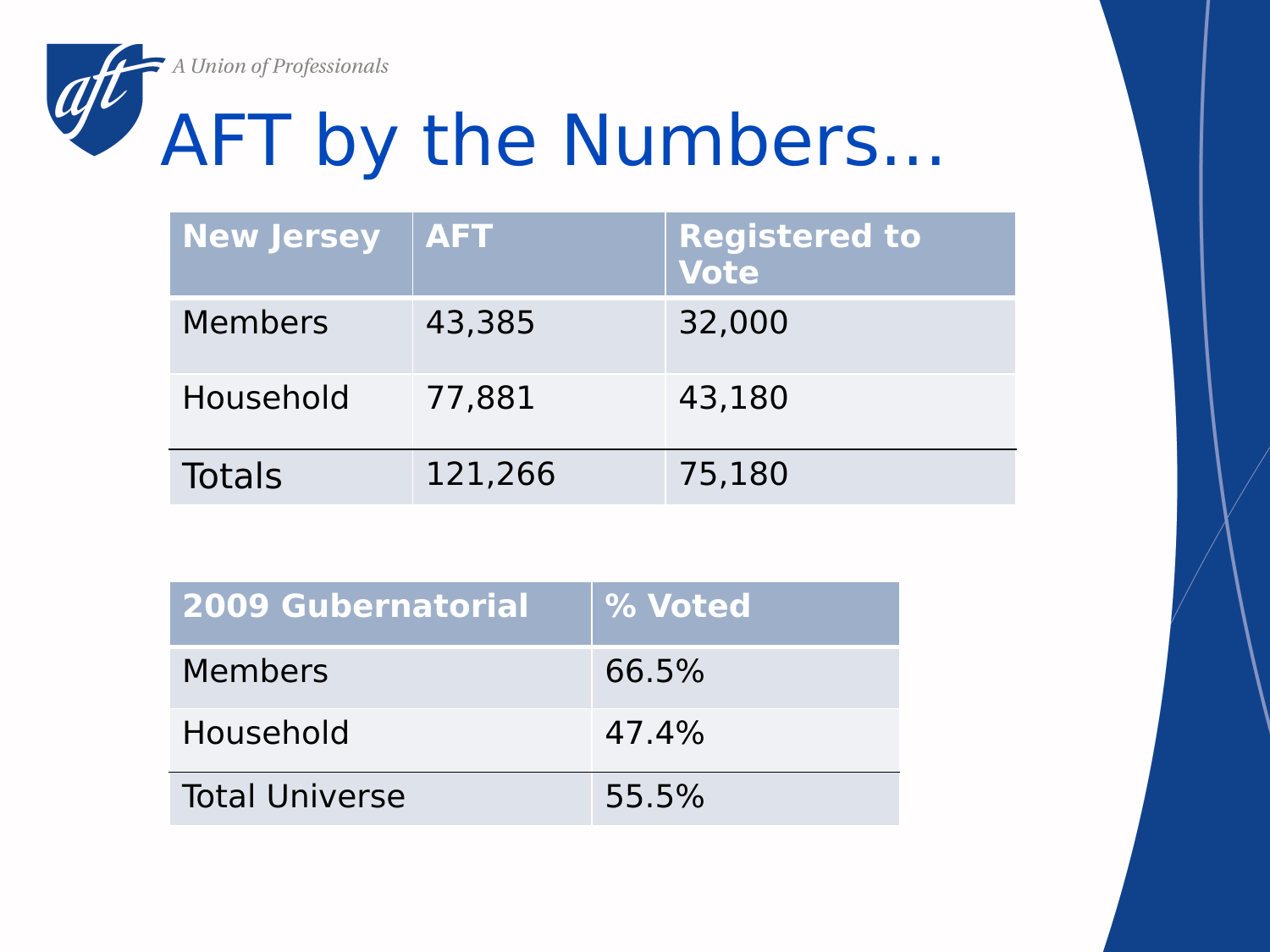

# AFT by the Numbers...
| New Jersey | AFT | Registered to Vote |
| --- | --- | --- |
| Members | 43,385 | 32,000 |
| Household | 77,881 | 43,180 |
| Totals | 121,266 | 75,180 |
| 2009 Gubernatorial | % Voted |
| --- | --- |
| Members | 66.5% |
| Household | 47.4% |
| Total Universe | 55.5% |